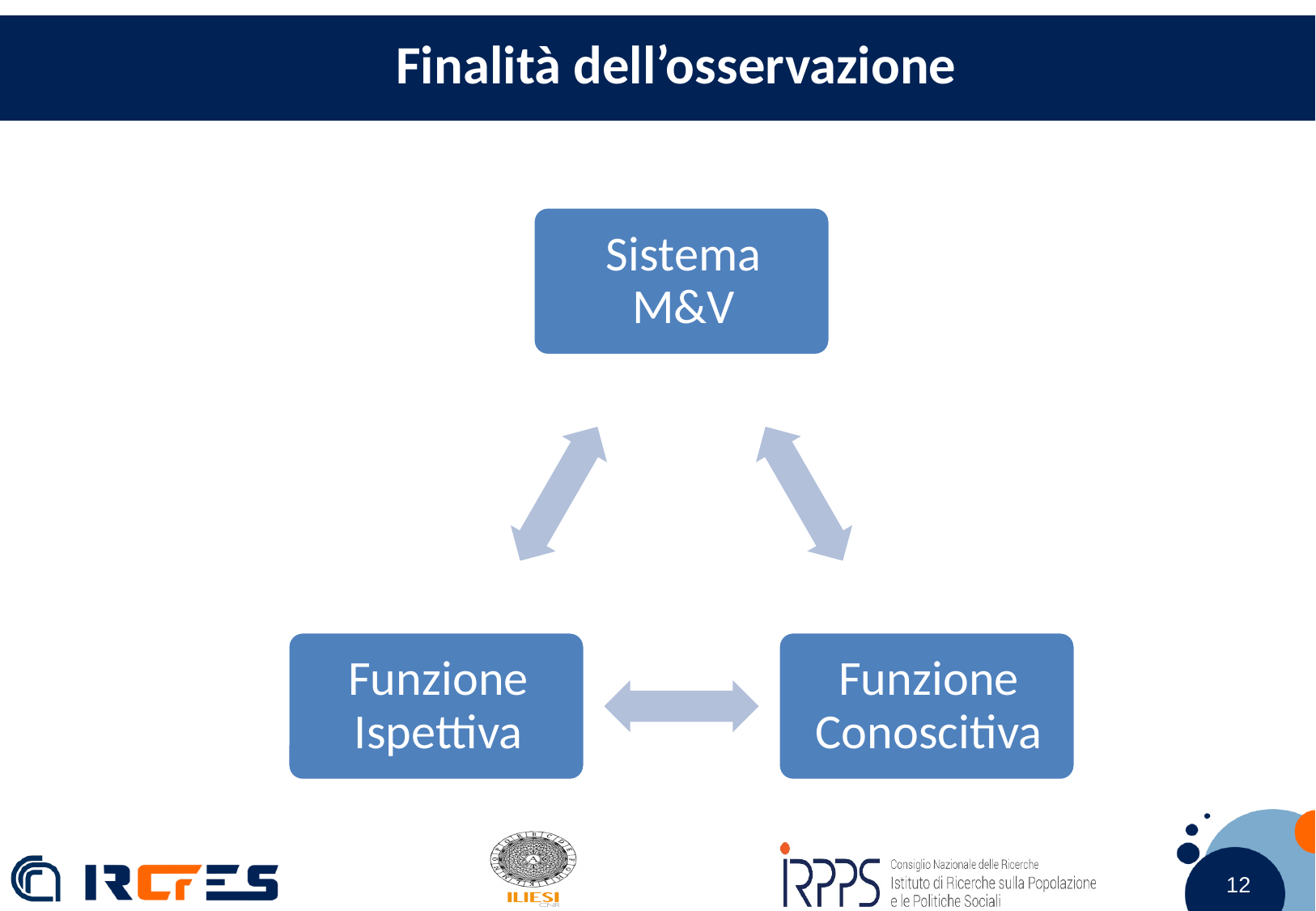

Finalità dell’osservazione
Sistema M&V

Funzione Conoscitiva

Funzione Ispettiva